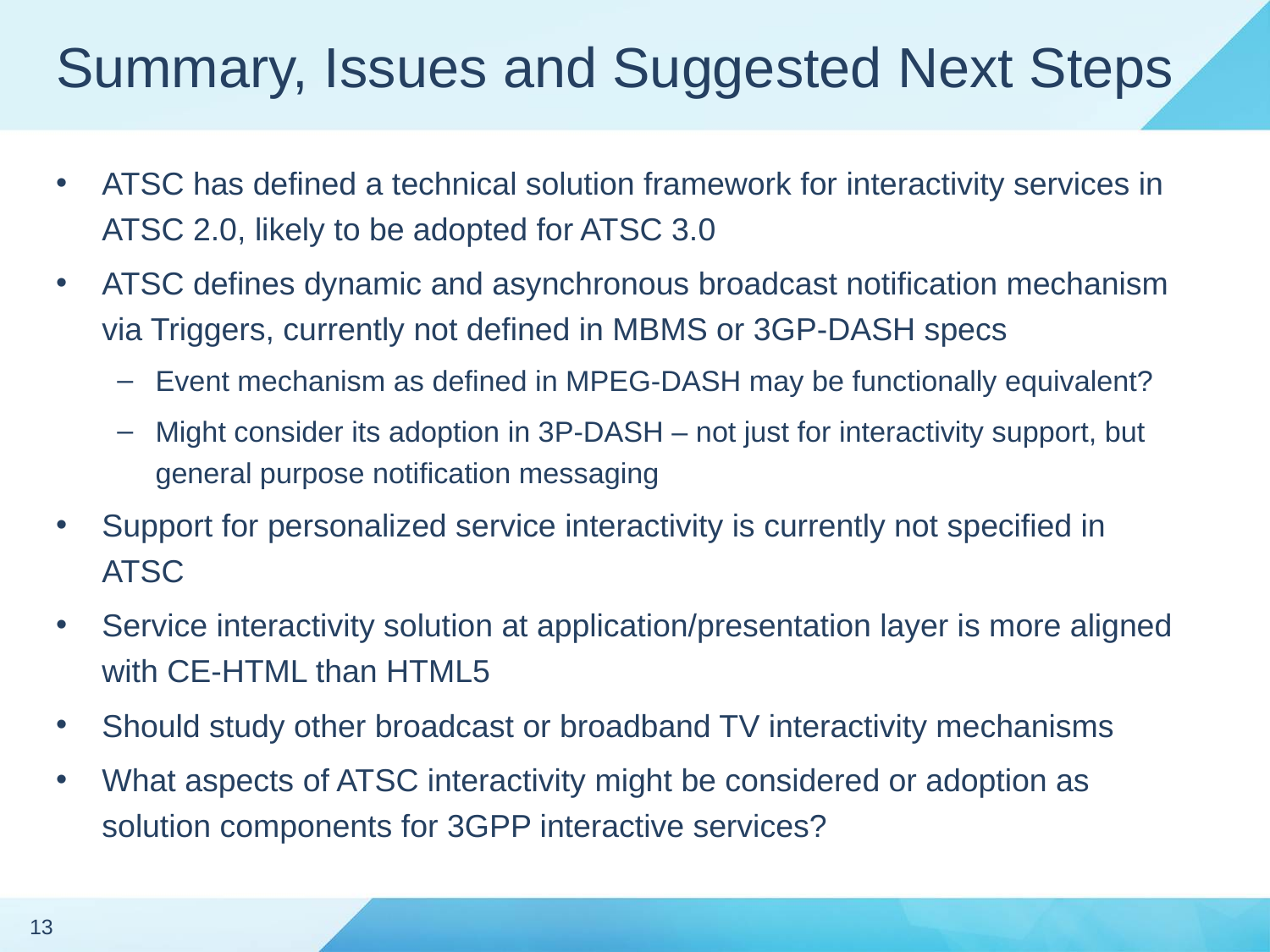

# Summary, Issues and Suggested Next Steps
ATSC has defined a technical solution framework for interactivity services in ATSC 2.0, likely to be adopted for ATSC 3.0
ATSC defines dynamic and asynchronous broadcast notification mechanism via Triggers, currently not defined in MBMS or 3GP-DASH specs
Event mechanism as defined in MPEG-DASH may be functionally equivalent?
Might consider its adoption in 3P-DASH – not just for interactivity support, but general purpose notification messaging
Support for personalized service interactivity is currently not specified in ATSC
Service interactivity solution at application/presentation layer is more aligned with CE-HTML than HTML5
Should study other broadcast or broadband TV interactivity mechanisms
What aspects of ATSC interactivity might be considered or adoption as solution components for 3GPP interactive services?
13